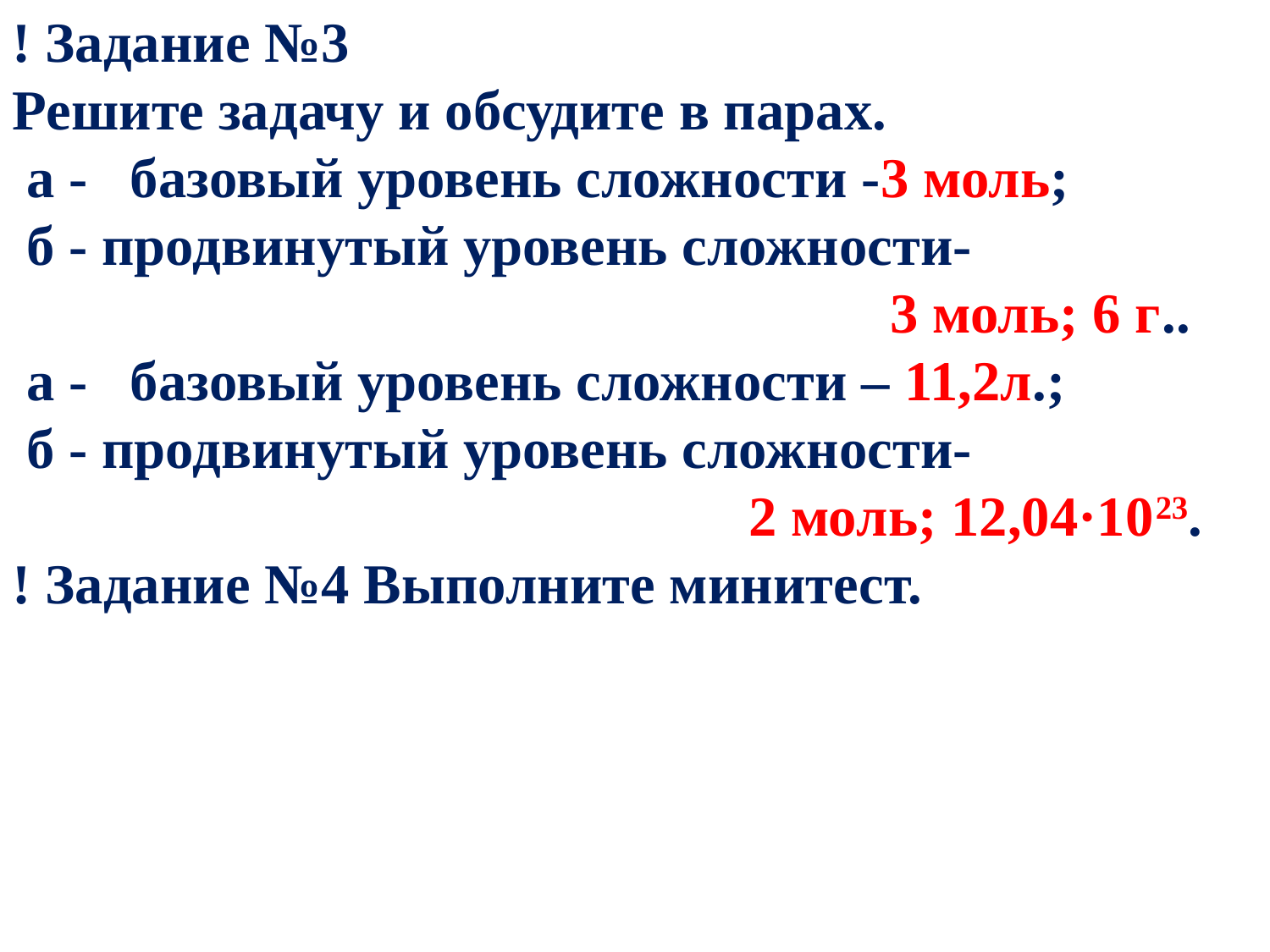

! Задание №3                                                                Решите задачу и обсудите в парах.
 а -   базовый уровень сложности -3 моль;
 б - продвинутый уровень сложности-
                                                              3 моль; 6 г..
 а -   базовый уровень сложности – 11,2л.;
 б - продвинутый уровень сложности-
                                                    2 моль; 12,04·1023.
! Задание №4 Выполните минитест.
1.У
2. Р
3. А
4. !